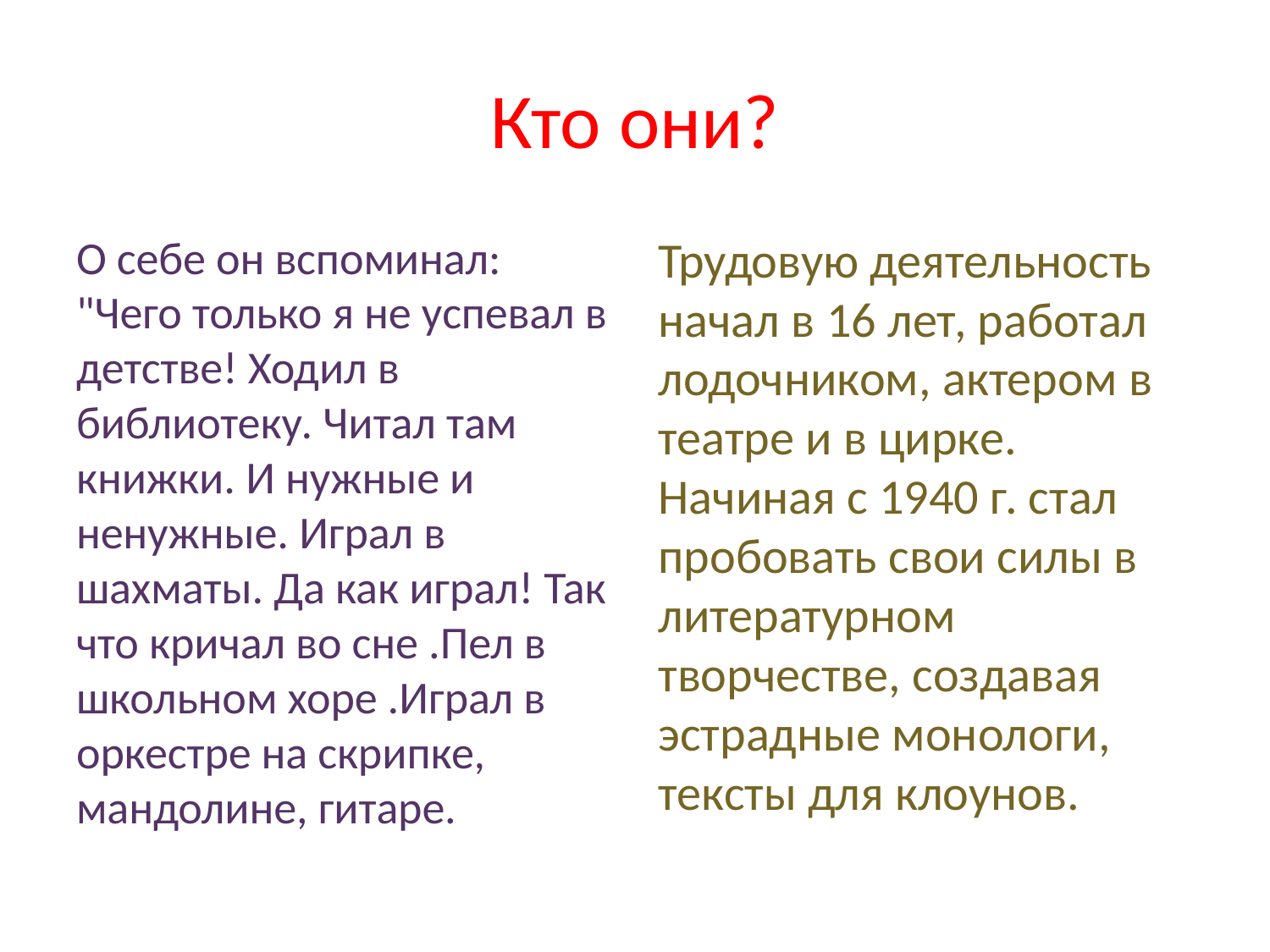

# Кто они?
О себе он вспоминал: "Чего только я не успевал в детстве! Ходил в библиотеку. Читал там книжки. И нужные и ненужные. Играл в шахматы. Да как играл! Так что кричал во сне .Пел в школьном хоре .Играл в оркестре на скрипке, мандолине, гитаре.
Трудовую деятельность начал в 16 лет, работал лодочником, актером в театре и в цирке. Начиная с 1940 г. стал пробовать свои силы в литературном творчестве, создавая эстрадные монологи, тексты для клоунов.